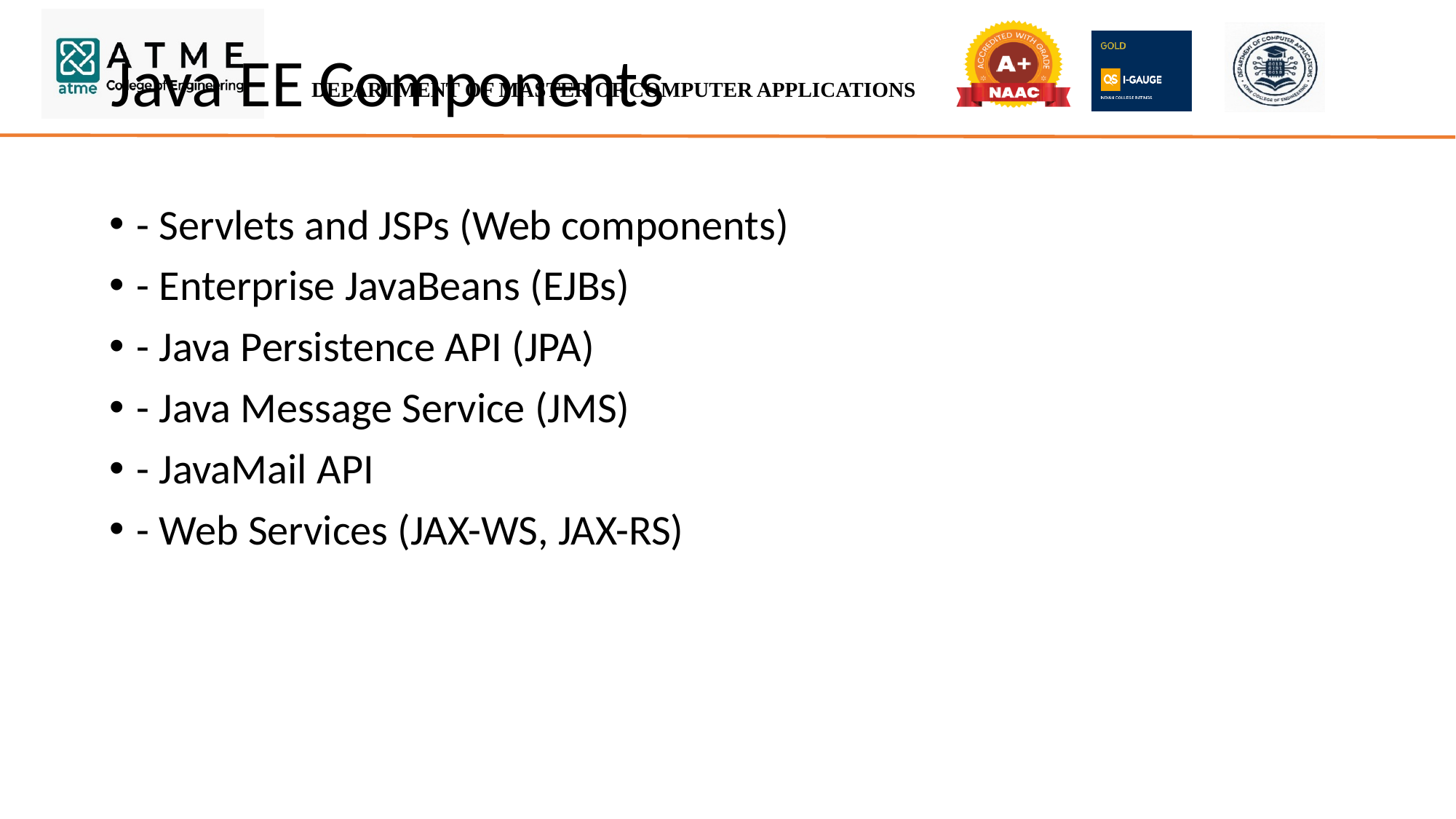

# Java EE Components
- Servlets and JSPs (Web components)
- Enterprise JavaBeans (EJBs)
- Java Persistence API (JPA)
- Java Message Service (JMS)
- JavaMail API
- Web Services (JAX-WS, JAX-RS)